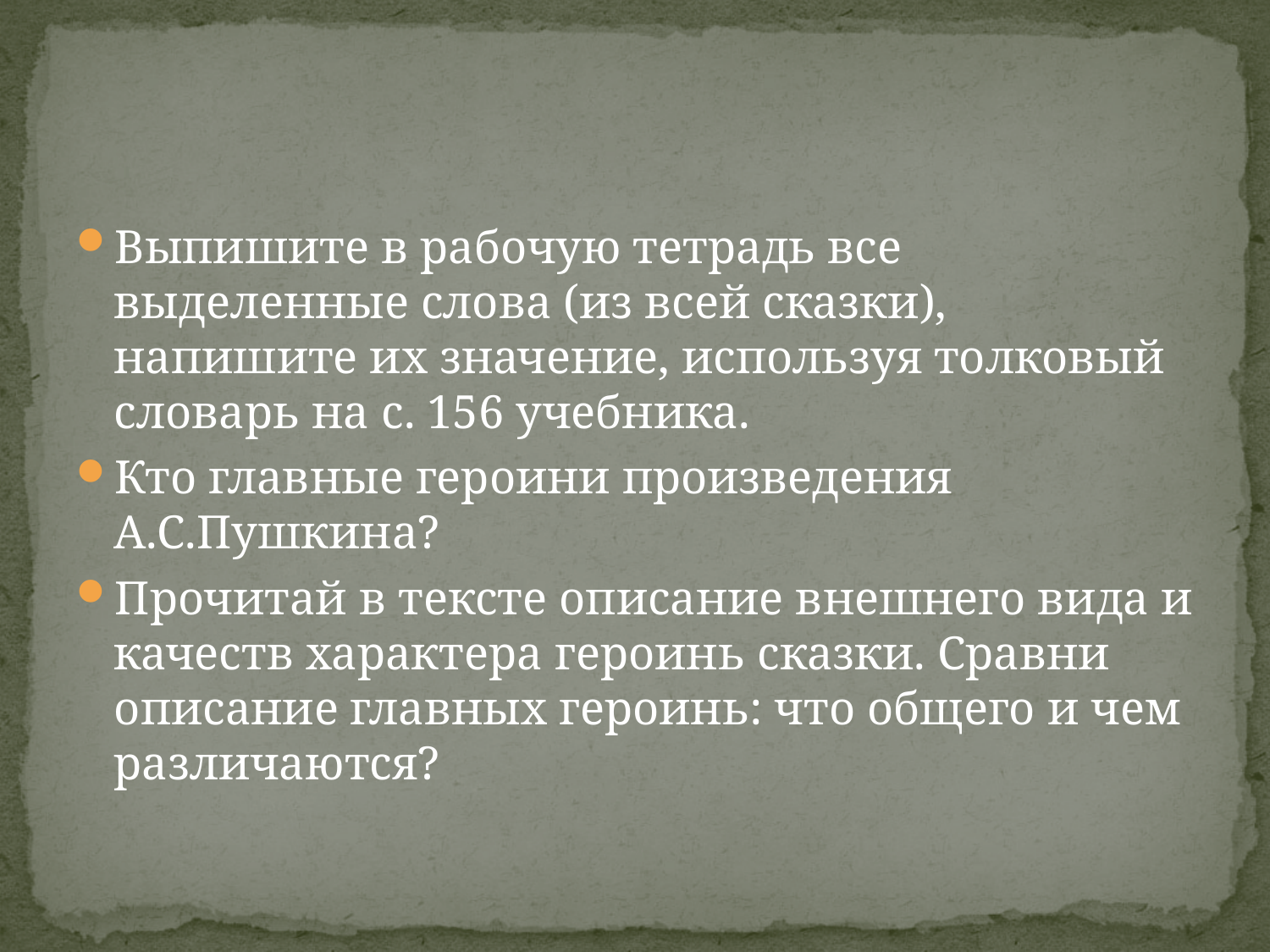

#
Выпишите в рабочую тетрадь все выделенные слова (из всей сказки), напишите их значение, используя толковый словарь на с. 156 учебника.
Кто главные героини произведения А.С.Пушкина?
Прочитай в тексте описание внешнего вида и качеств характера героинь сказки. Сравни описание главных героинь: что общего и чем различаются?